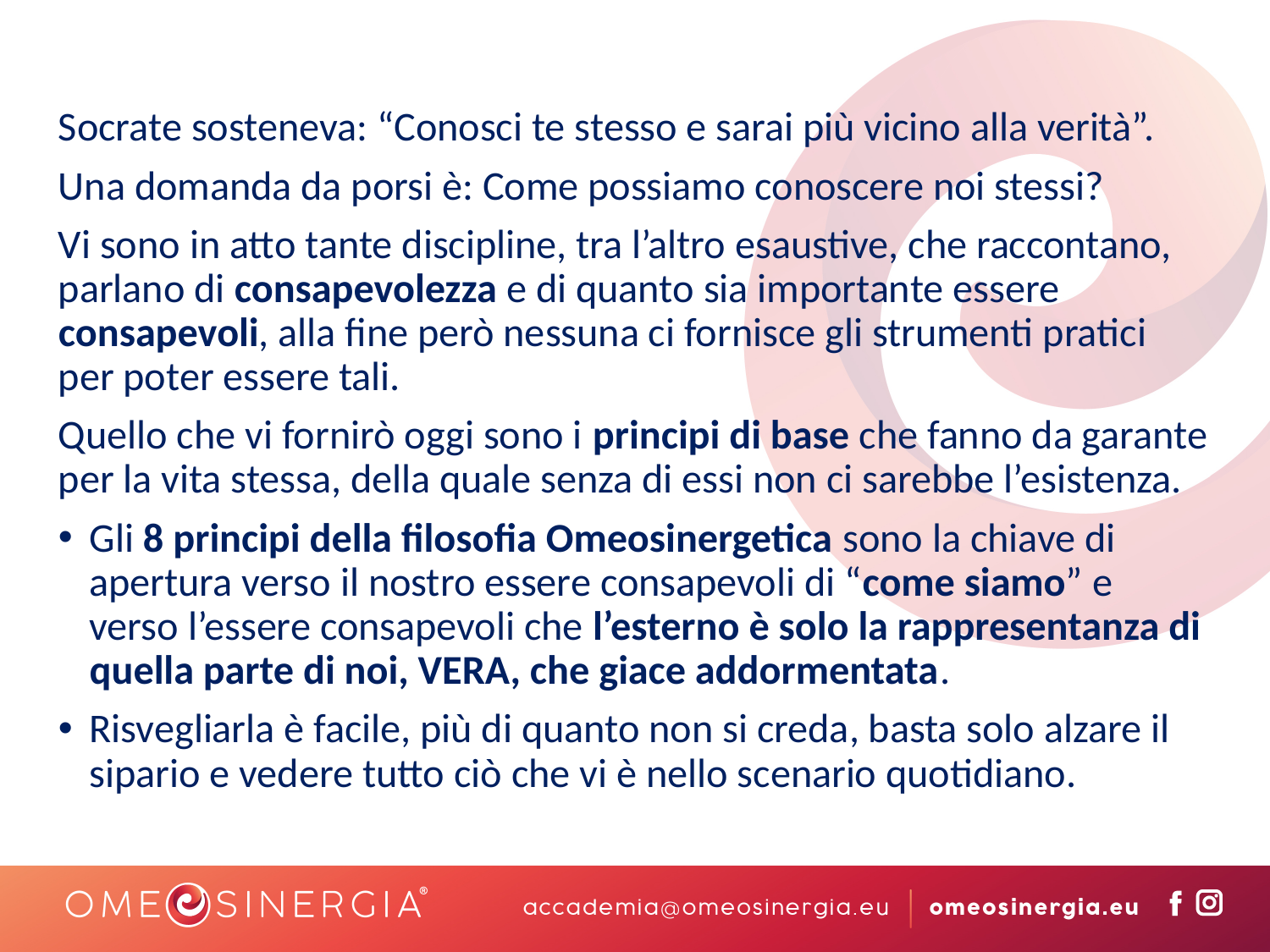

Socrate sosteneva: “Conosci te stesso e sarai più vicino alla verità”.
Una domanda da porsi è: Come possiamo conoscere noi stessi?
Vi sono in atto tante discipline, tra l’altro esaustive, che raccontano, parlano di consapevolezza e di quanto sia importante essere consapevoli, alla fine però nessuna ci fornisce gli strumenti pratici per poter essere tali.
Quello che vi fornirò oggi sono i principi di base che fanno da garante per la vita stessa, della quale senza di essi non ci sarebbe l’esistenza.
Gli 8 principi della filosofia Omeosinergetica sono la chiave di apertura verso il nostro essere consapevoli di “come siamo” e verso l’essere consapevoli che l’esterno è solo la rappresentanza di quella parte di noi, VERA, che giace addormentata.
Risvegliarla è facile, più di quanto non si creda, basta solo alzare il sipario e vedere tutto ciò che vi è nello scenario quotidiano.